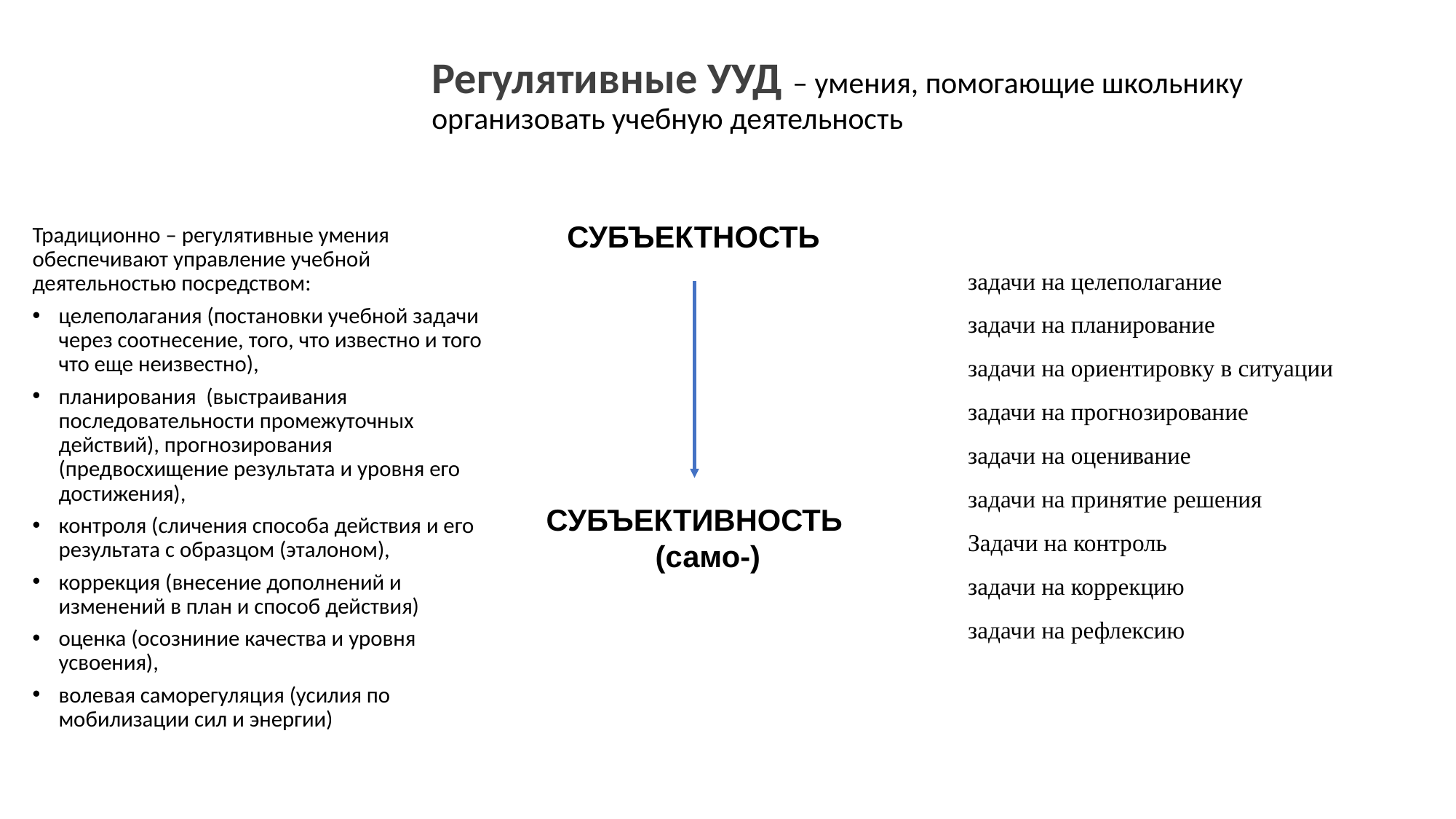

Регулятивные УУД – умения, помогающие школьнику организовать учебную деятельность
СУБЪЕКТНОСТЬ
Традиционно – регулятивные умения обеспечивают управление учебной деятельностью посредством:
целеполагания (постановки учебной задачи через соотнесение, того, что известно и того что еще неизвестно),
планирования  (выстраивания последовательности промежуточных действий), прогнозирования (предвосхищение результата и уровня его достижения),
контроля (сличения способа действия и его результата с образцом (эталоном),
коррекция (внесение дополнений и изменений в план и способ действия)
оценка (осозниние качества и уровня усвоения),
волевая саморегуляция (усилия по мобилизации сил и энергии)
задачи на целеполагание
задачи на планирование
задачи на ориентировку в ситуации
задачи на прогнозирование
задачи на оценивание
задачи на принятие решения
Задачи на контроль
задачи на коррекцию
задачи на рефлексию

СУБЪЕКТИВНОСТЬ
	(само-)